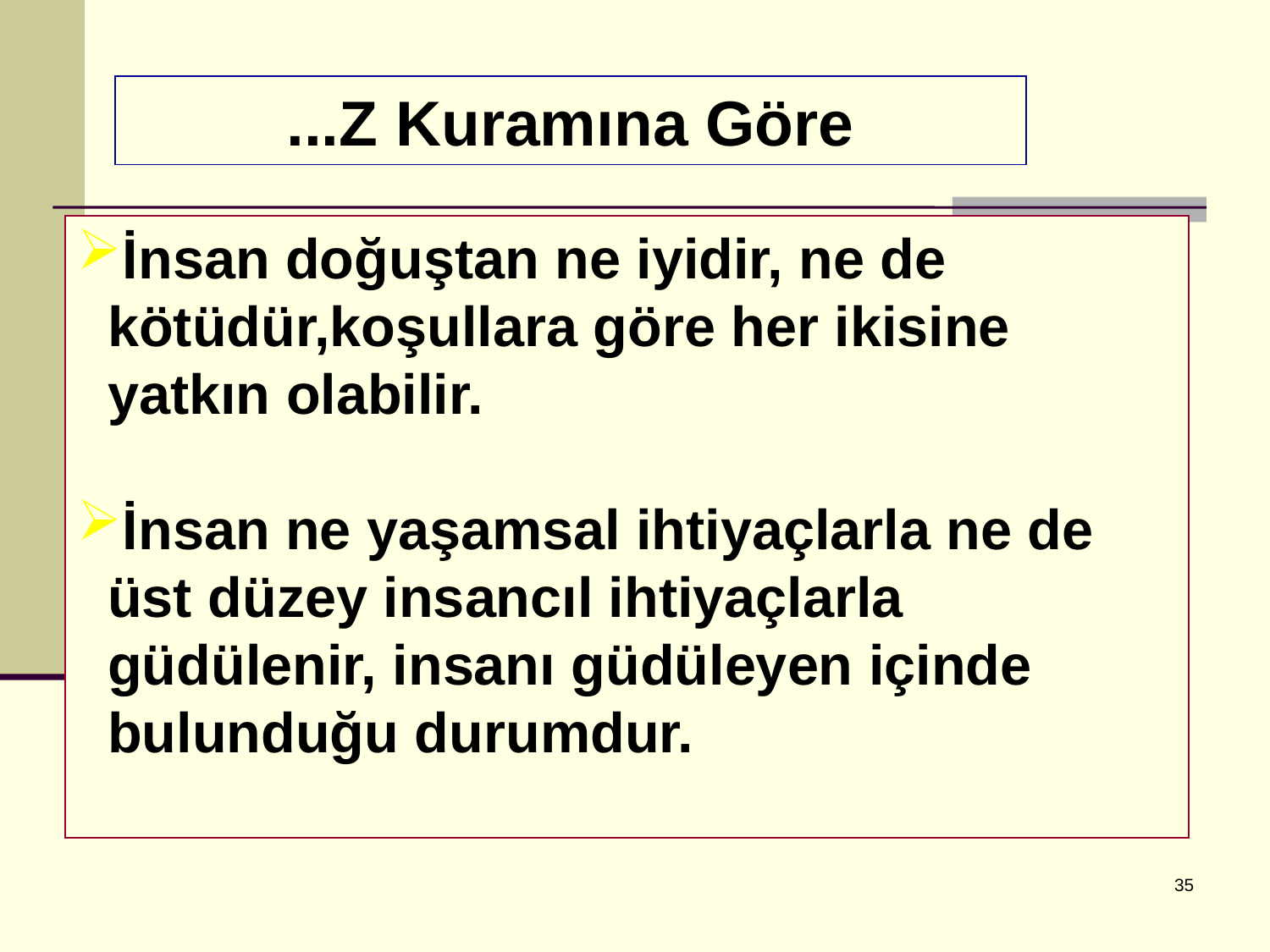

...Z Kuramına Göre
İnsan doğuştan ne iyidir, ne de kötüdür,koşullara göre her ikisine yatkın olabilir.

İnsan ne yaşamsal ihtiyaçlarla ne de üst düzey insancıl ihtiyaçlarla güdülenir, insanı güdüleyen içinde bulunduğu durumdur.

35